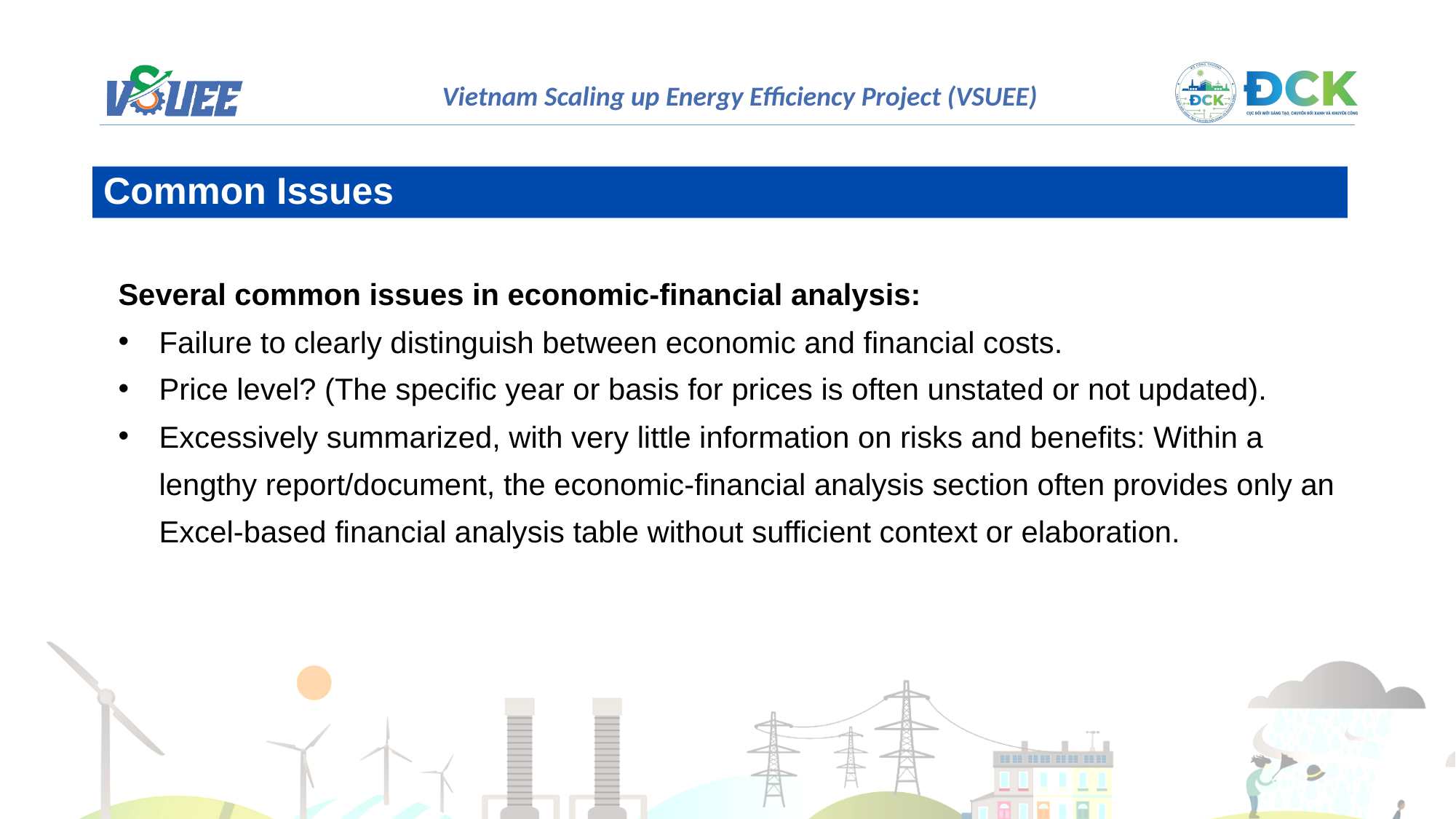

Common Issues
Several common issues in economic-financial analysis:
Failure to clearly distinguish between economic and financial costs.
Price level? (The specific year or basis for prices is often unstated or not updated).
Excessively summarized, with very little information on risks and benefits: Within a lengthy report/document, the economic-financial analysis section often provides only an Excel-based financial analysis table without sufficient context or elaboration.
Page 8